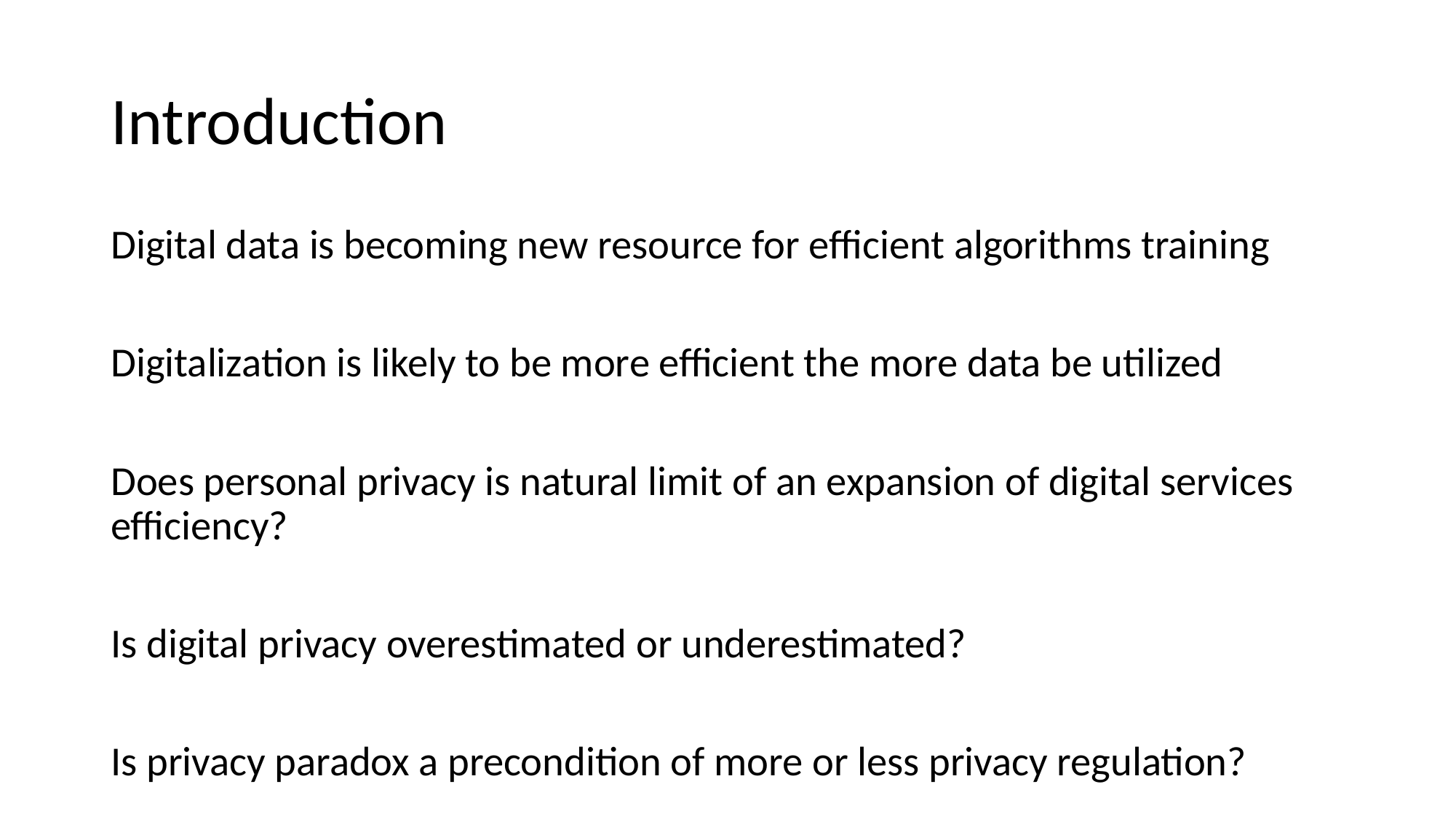

# Introduction
Digital data is becoming new resource for efficient algorithms training

Digitalization is likely to be more efficient the more data be utilized

Does personal privacy is natural limit of an expansion of digital services efficiency?

Is digital privacy overestimated or underestimated?

Is privacy paradox a precondition of more or less privacy regulation?